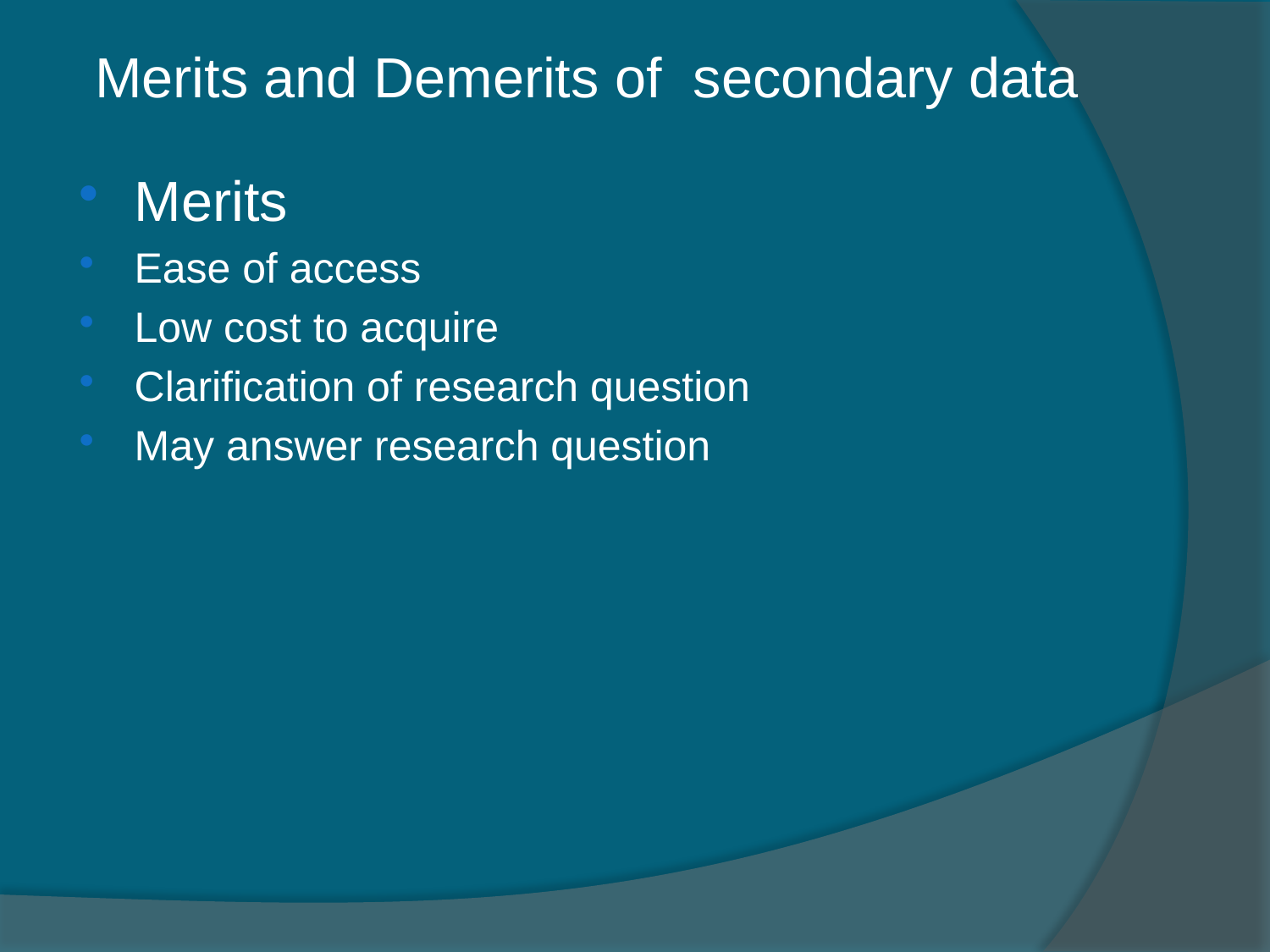

# Merits and Demerits of  secondary data
Merits
Ease of access
Low cost to acquire
Clarification of research question
May answer research question